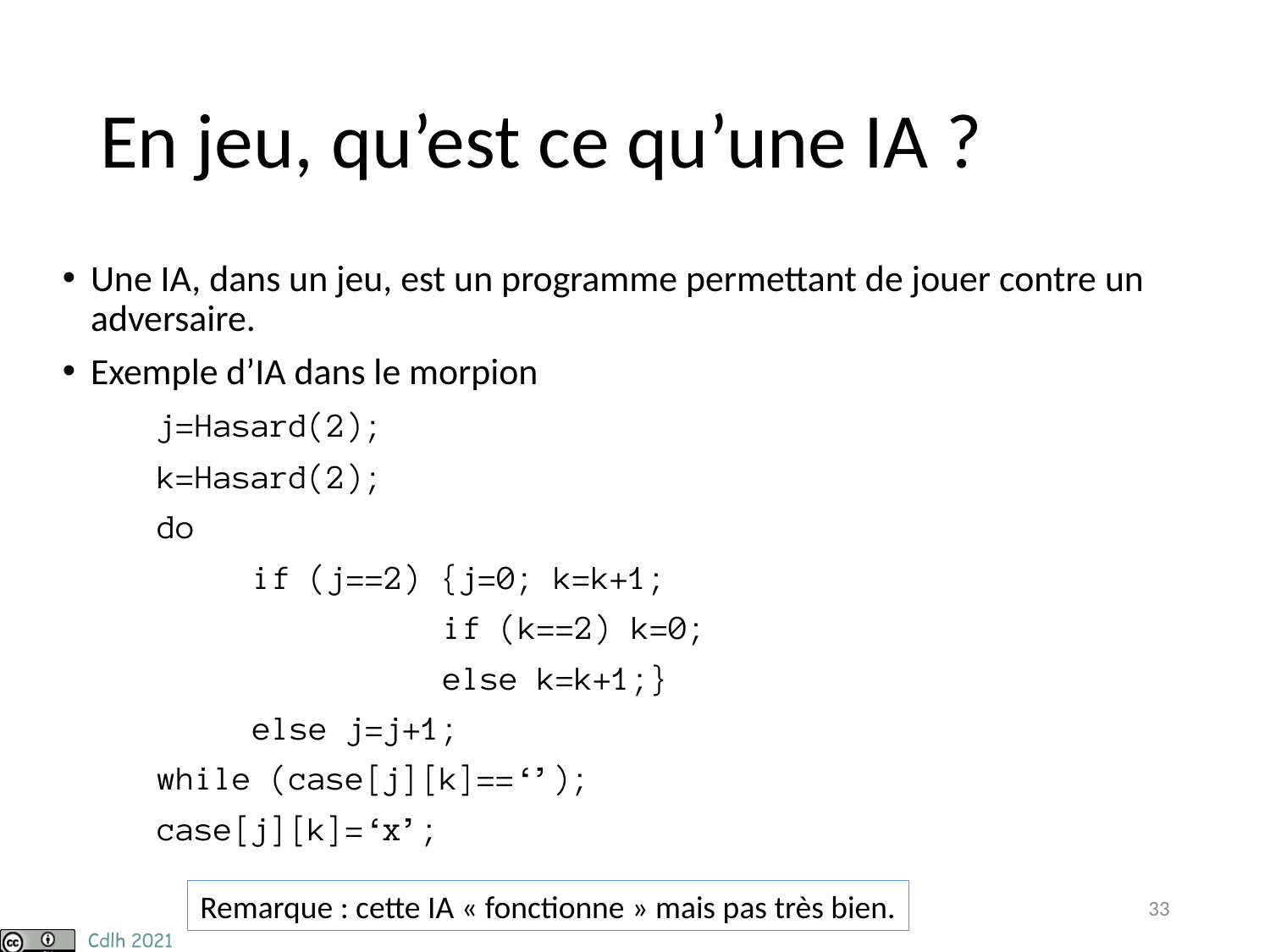

# En jeu, qu’est ce qu’une IA ?
Une IA, dans un jeu, est un programme permettant de jouer contre un adversaire.
Exemple d’IA dans le morpion
	j=Hasard(2);
	k=Hasard(2);
	do
		if (j==2) {j=0; k=k+1;
				if (k==2) k=0;
				else k=k+1;}
		else j=j+1;
	while (case[j][k]==‘’);
	case[j][k]=‘x’;
Remarque : cette IA « fonctionne » mais pas très bien.
33